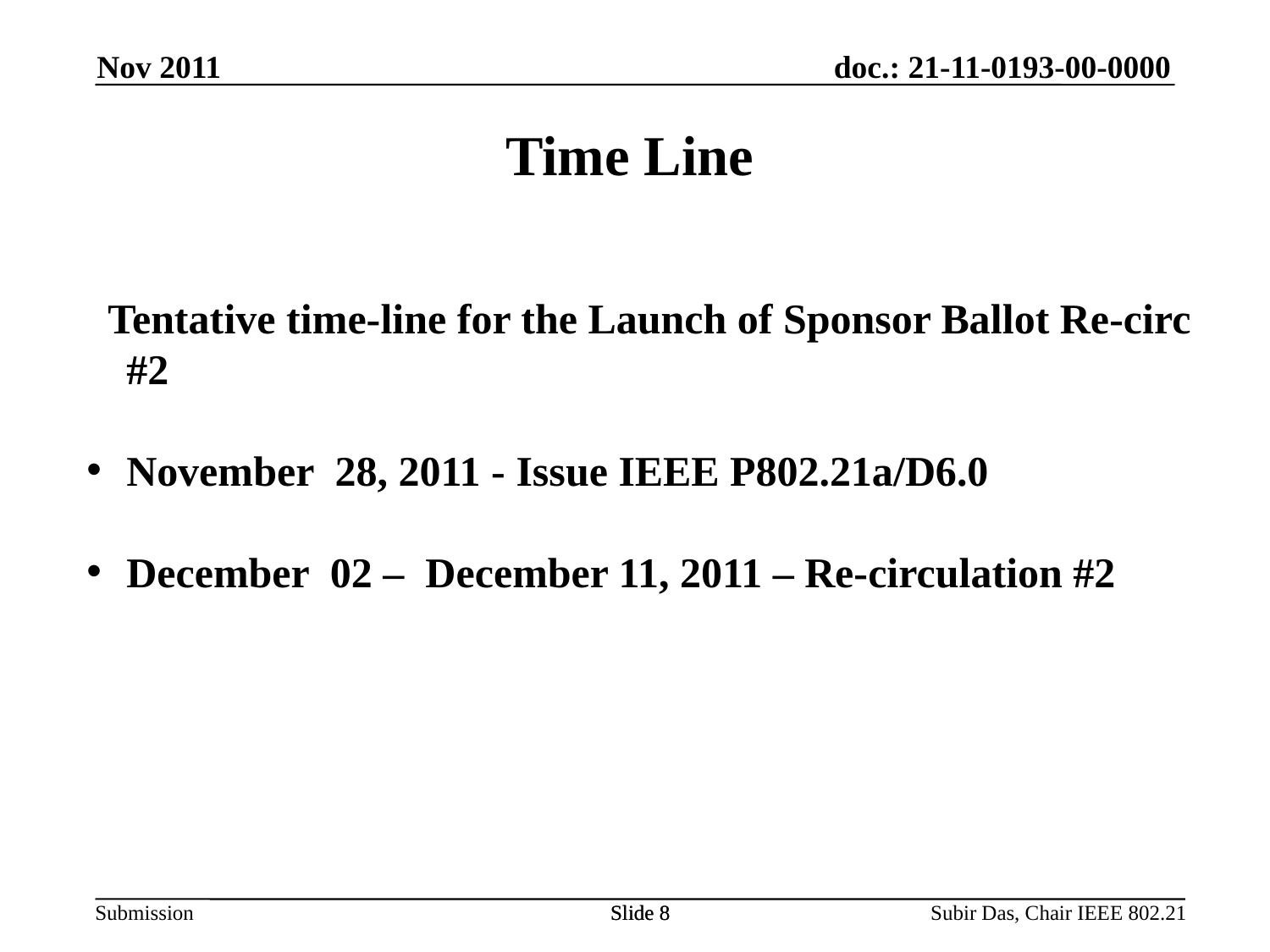

Nov 2011
# Time Line
  Tentative time-line for the Launch of Sponsor Ballot Re-circ #2

November  28, 2011 - Issue IEEE P802.21a/D6.0

December  02 –  December 11, 2011 – Re-circulation #2
Slide 8
Slide 8
Subir Das, Chair IEEE 802.21